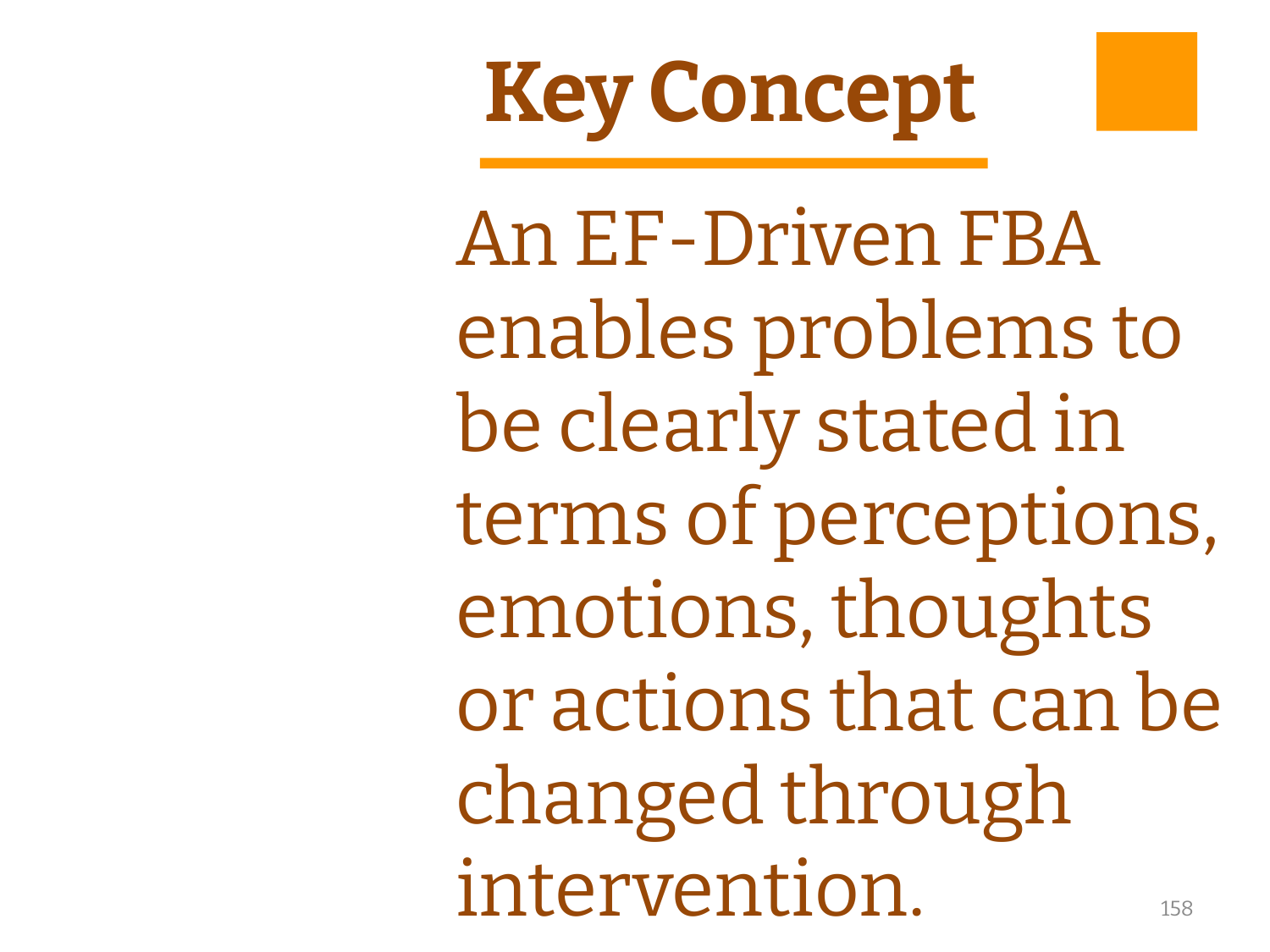

Key Concept

An EF-Driven FBA enables problems to be clearly stated in terms of perceptions, emotions, thoughts or actions that can be changed through intervention.
158